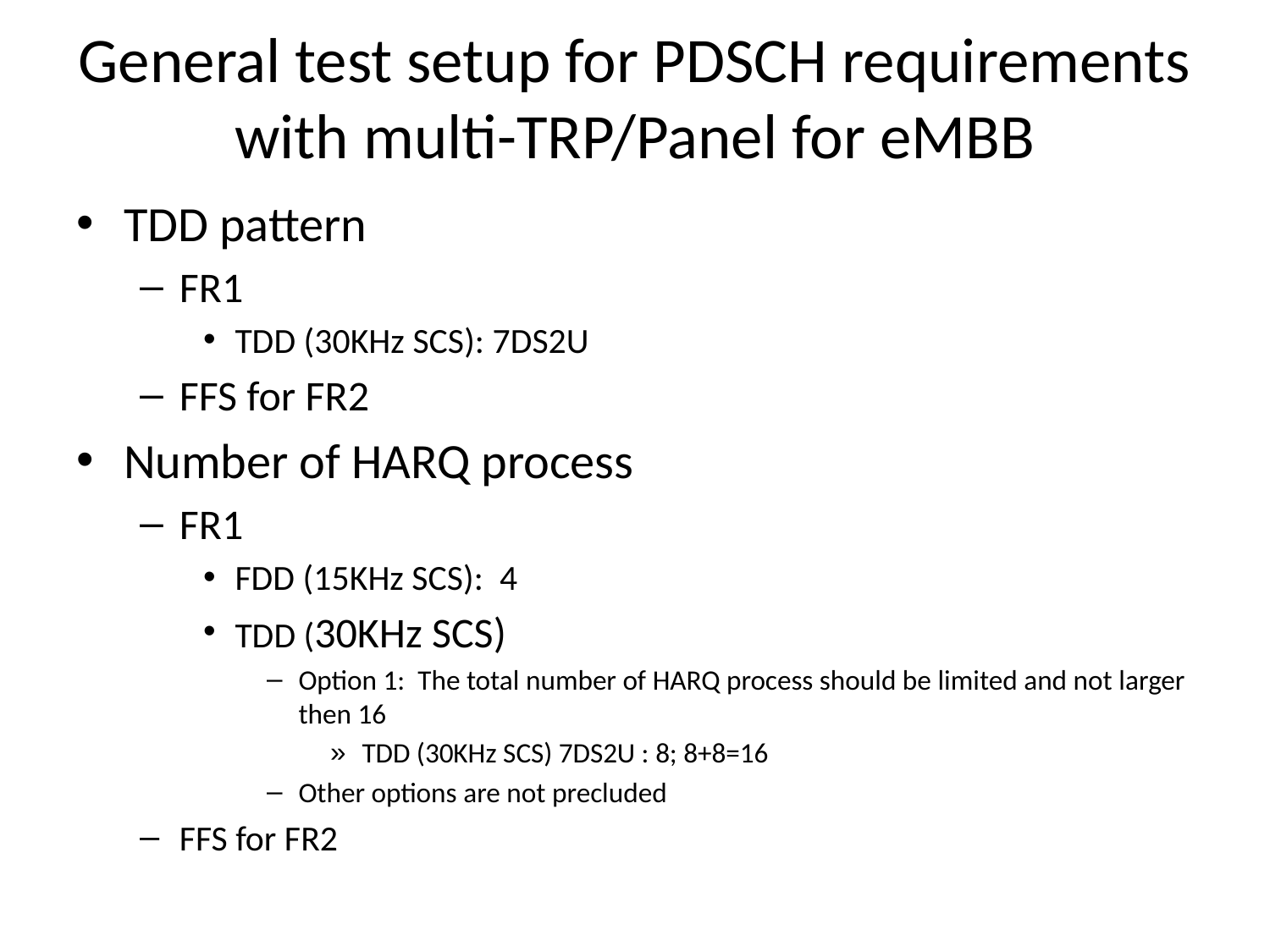

# General test setup for PDSCH requirements with multi-TRP/Panel for eMBB
TDD pattern
FR1
TDD (30KHz SCS): 7DS2U
FFS for FR2
Number of HARQ process
FR1
FDD (15KHz SCS):  4
TDD (30KHz SCS)
Option 1:  The total number of HARQ process should be limited and not larger then 16
TDD (30KHz SCS) 7DS2U : 8; 8+8=16
Other options are not precluded
FFS for FR2